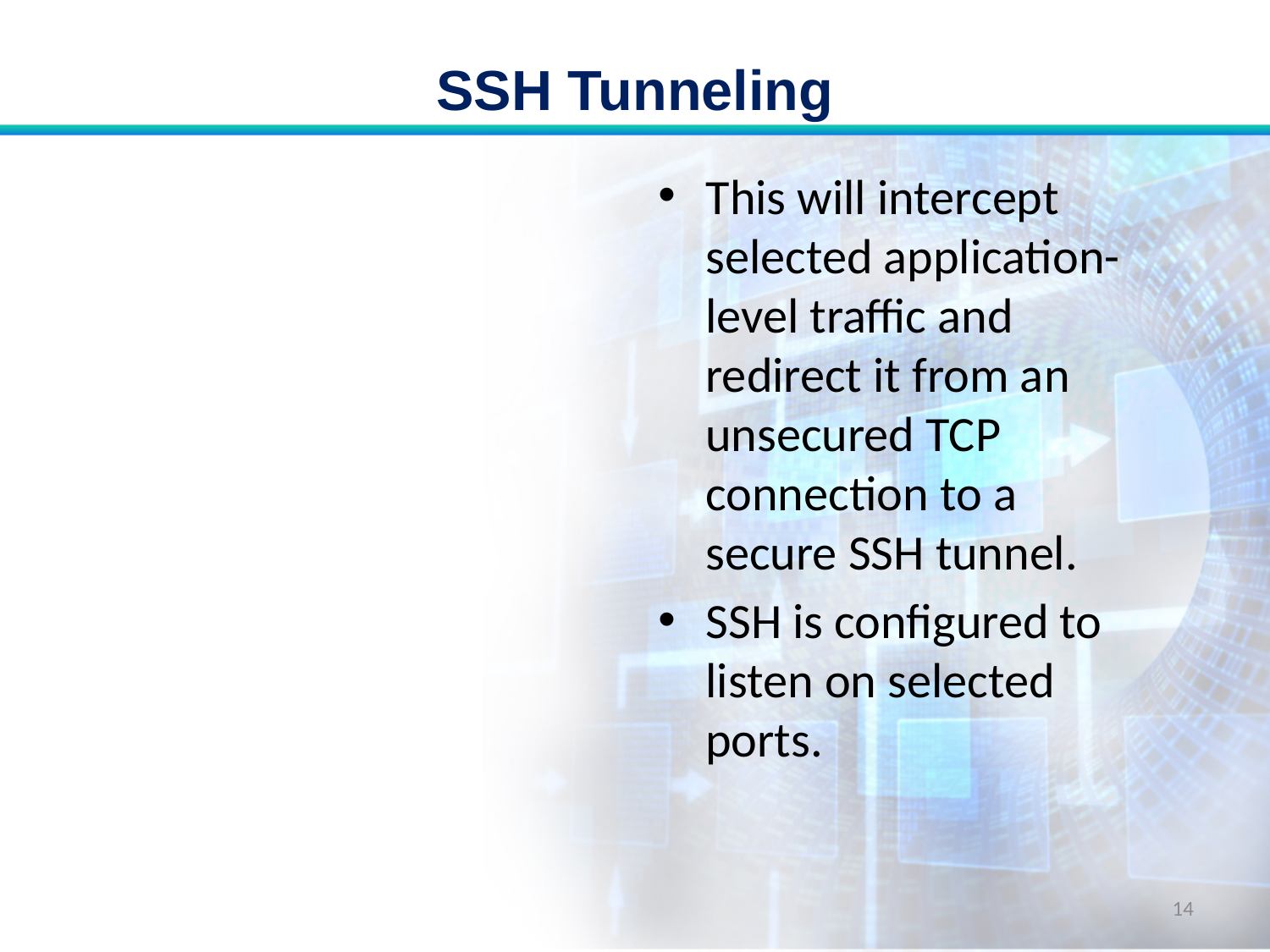

# SSH Tunneling
This will intercept selected application-level traffic and redirect it from an unsecured TCP connection to a secure SSH tunnel.
SSH is configured to listen on selected ports.
14